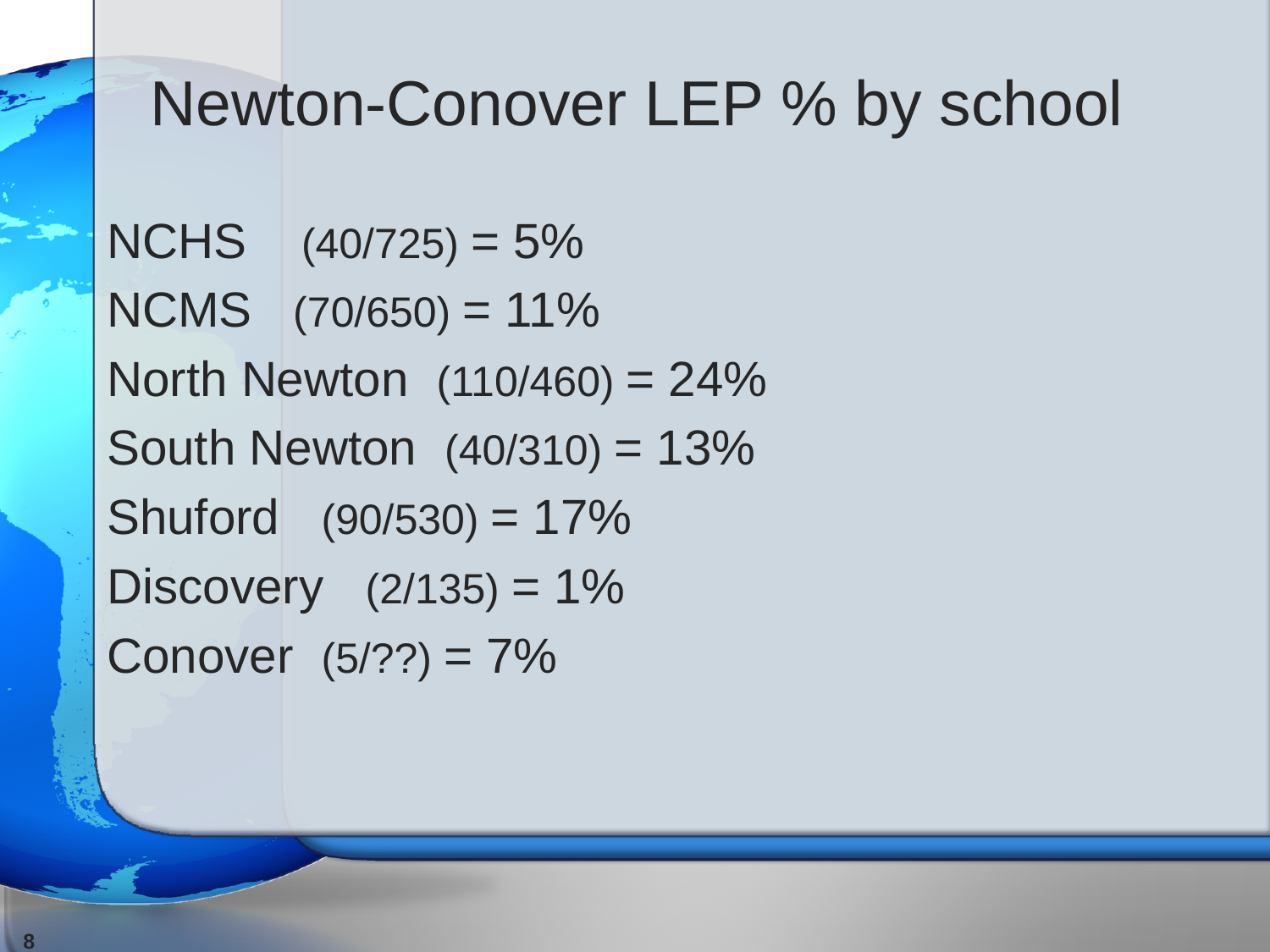

# Newton-Conover LEP % by school

NCHS    (40/725) = 5%
NCMS   (70/650) = 11%
North Newton  (110/460) = 24%
South Newton  (40/310) = 13%
Shuford   (90/530) = 17%
Discovery   (2/135) = 1%
Conover  (5/??) = 7%
8